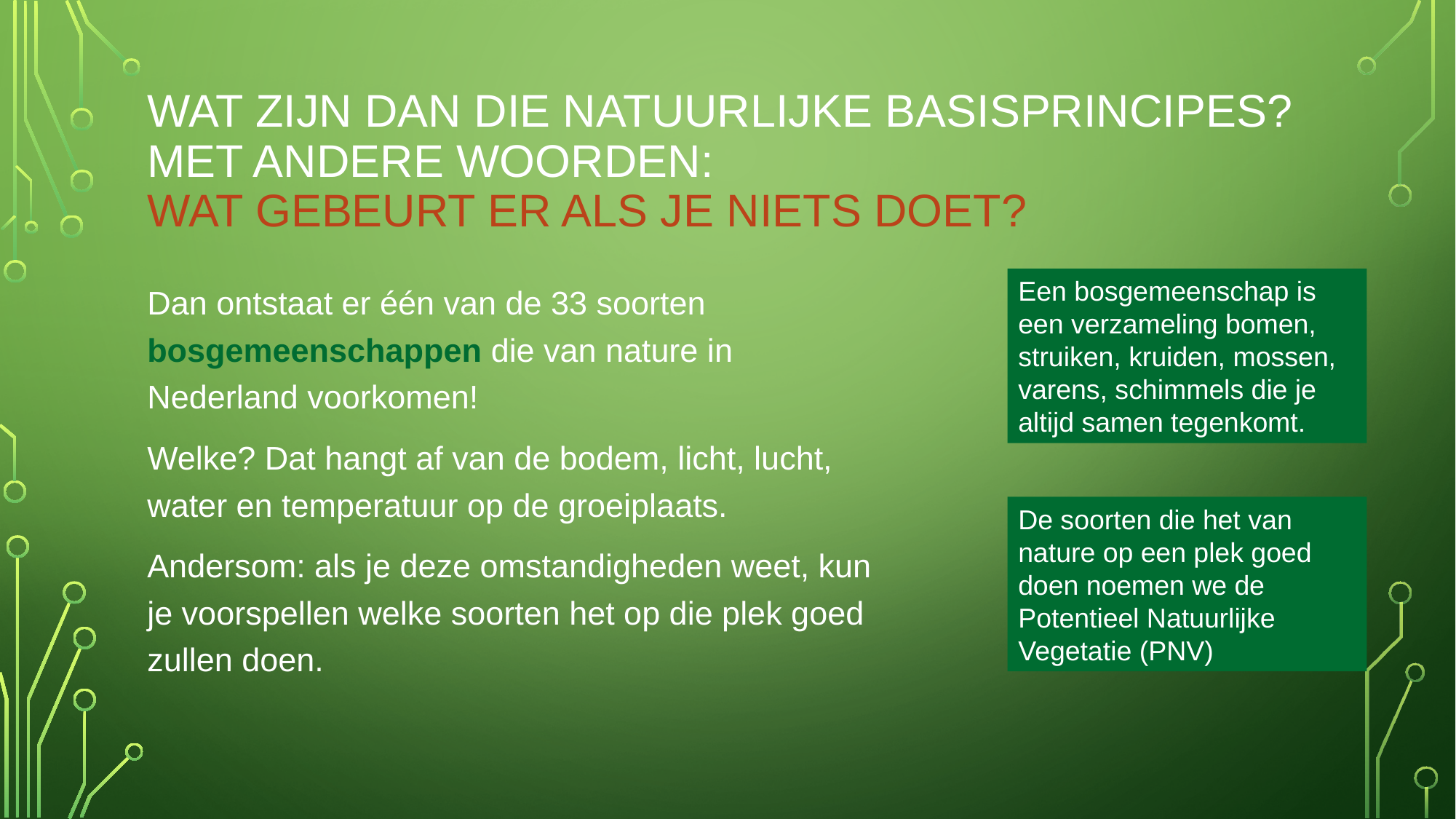

# Wat zijn dan die natuurlijke basisprincipes? Met andere woorden: wat gebeurt er als je niets doet?
Dan ontstaat er één van de 33 soorten bosgemeenschappen die van nature in Nederland voorkomen!
Welke? Dat hangt af van de bodem, licht, lucht,  water en temperatuur op de groeiplaats.
Andersom: als je deze omstandigheden weet, kun je voorspellen welke soorten het op die plek goed zullen doen.
Een bosgemeenschap is een verzameling bomen, struiken, kruiden, mossen, varens, schimmels die je altijd samen tegenkomt.
De soorten die het van nature op een plek goed doen noemen we de Potentieel Natuurlijke Vegetatie (PNV)